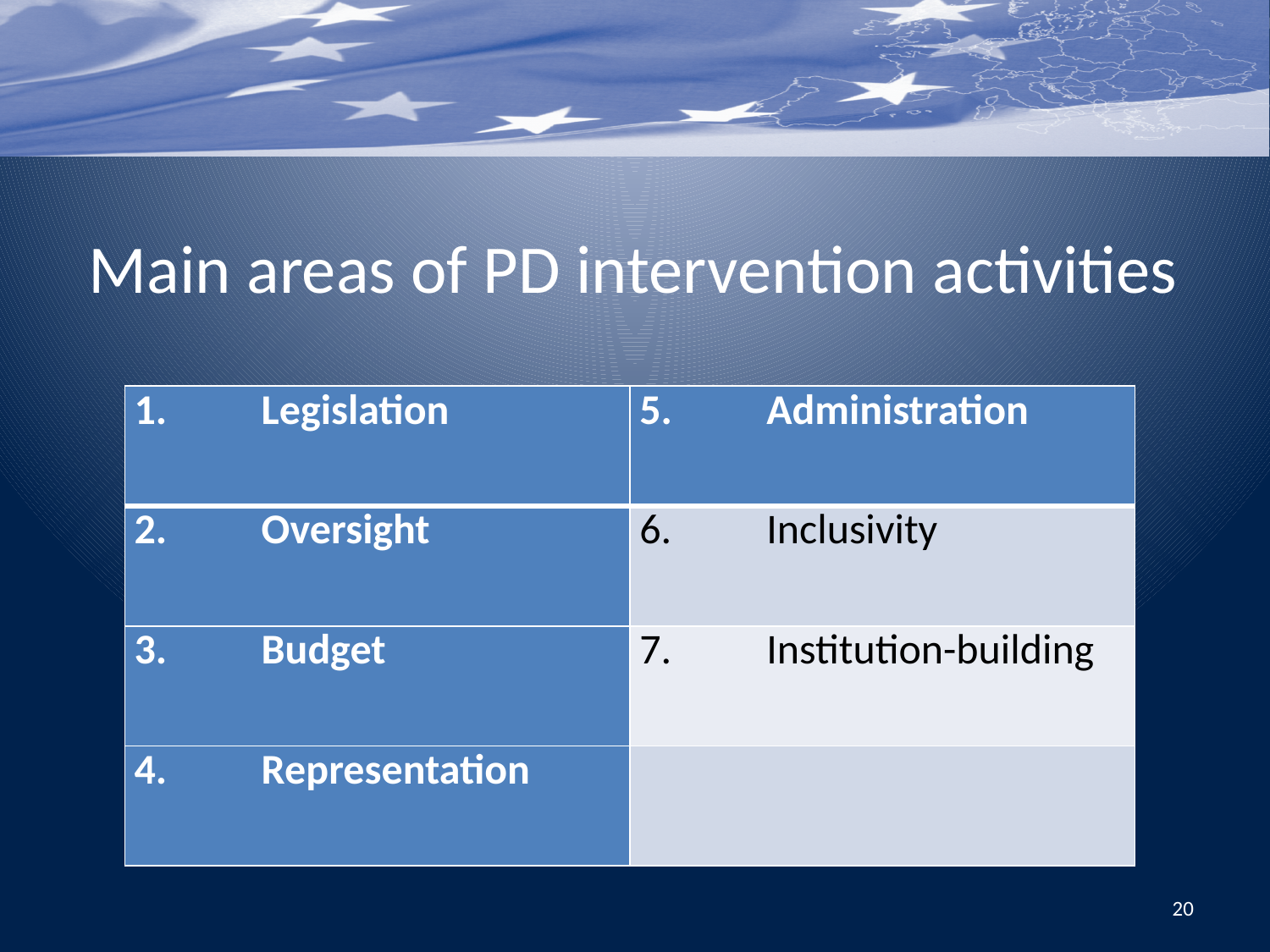

# Main areas of PD intervention activities
| 1. Legislation | 5. Administration |
| --- | --- |
| 2. Oversight | 6. Inclusivity |
| 3. Budget | 7. Institution-building |
| 4. Representation |  |

20